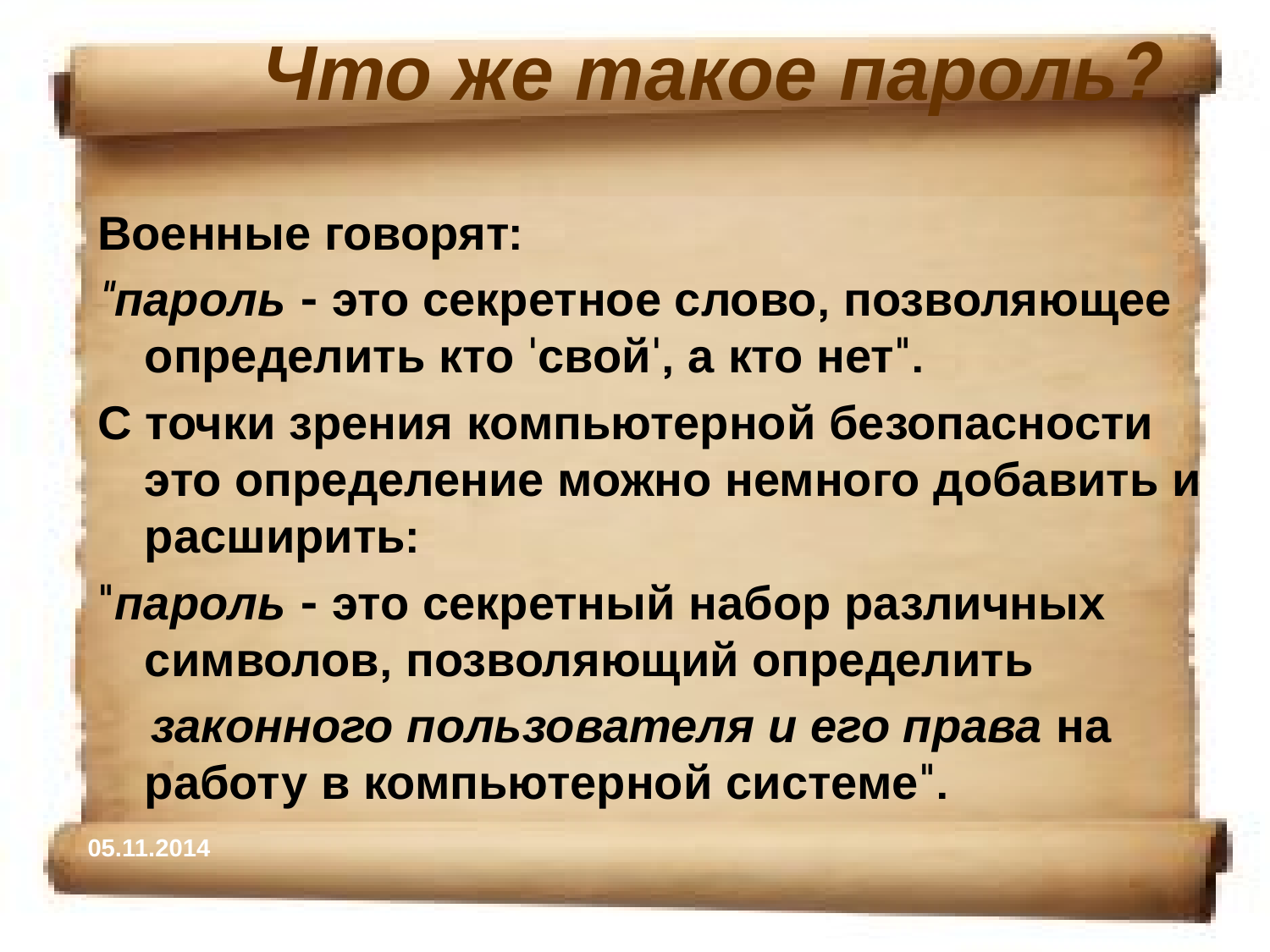

# Что же такое пароль?
Военные говорят:
"пароль - это секретное слово, позволяющее определить кто 'свой', а кто нет".
С точки зрения компьютерной безопасности это определение можно немного добавить и расширить:
"пароль - это секретный набор различных символов, позволяющий определить
    законного пользователя и его права на работу в компьютерной системе".
05.11.2014